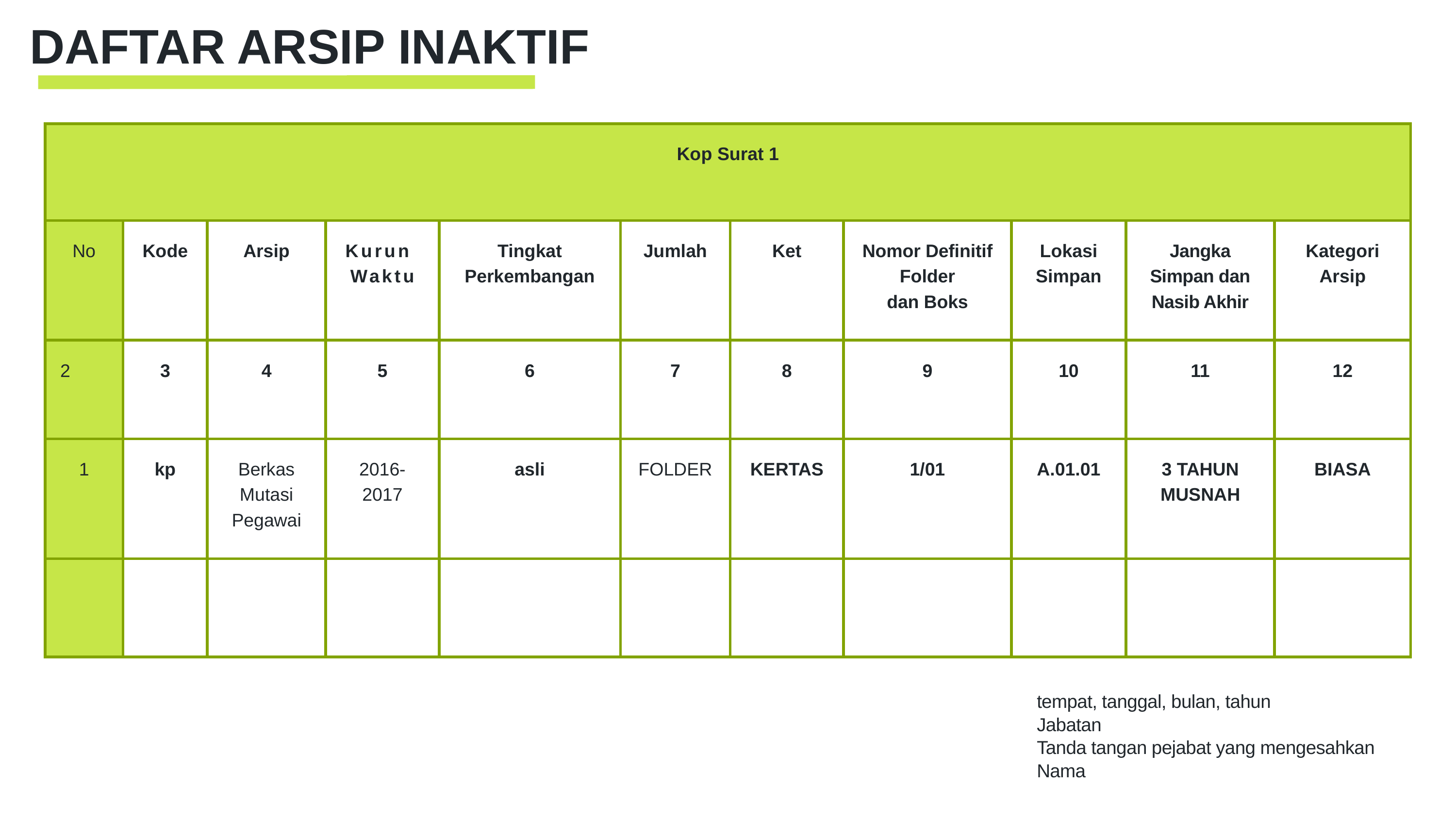

DAFTAR ARSIP INAKTIF

| Kop Surat 1 |  |  |  |  |  |  |  |  |  |  |
| --- | --- | --- | --- | --- | --- | --- | --- | --- | --- | --- |
| No | Kode | Arsip | Kurun Waktu | Tingkat Perkembangan | Jumlah | Ket | Nomor Definitif Folder dan Boks | Lokasi Simpan | Jangka Simpan dan Nasib Akhir | Kategori Arsip |
| 2 | 3 | 4 | 5 | 6 | 7 | 8 | 9 | 10 | 11 | 12 |
| 1 | kp | Berkas Mutasi Pegawai | 2016-2017 | asli | FOLDER | KERTAS | 1/01 | A.01.01 | 3 TAHUN MUSNAH | BIASA |
|  |  |  |  |  |  |  |  |  |  |  |

tempat, tanggal, bulan, tahun
Jabatan
Tanda tangan pejabat yang mengesahkan
Nama